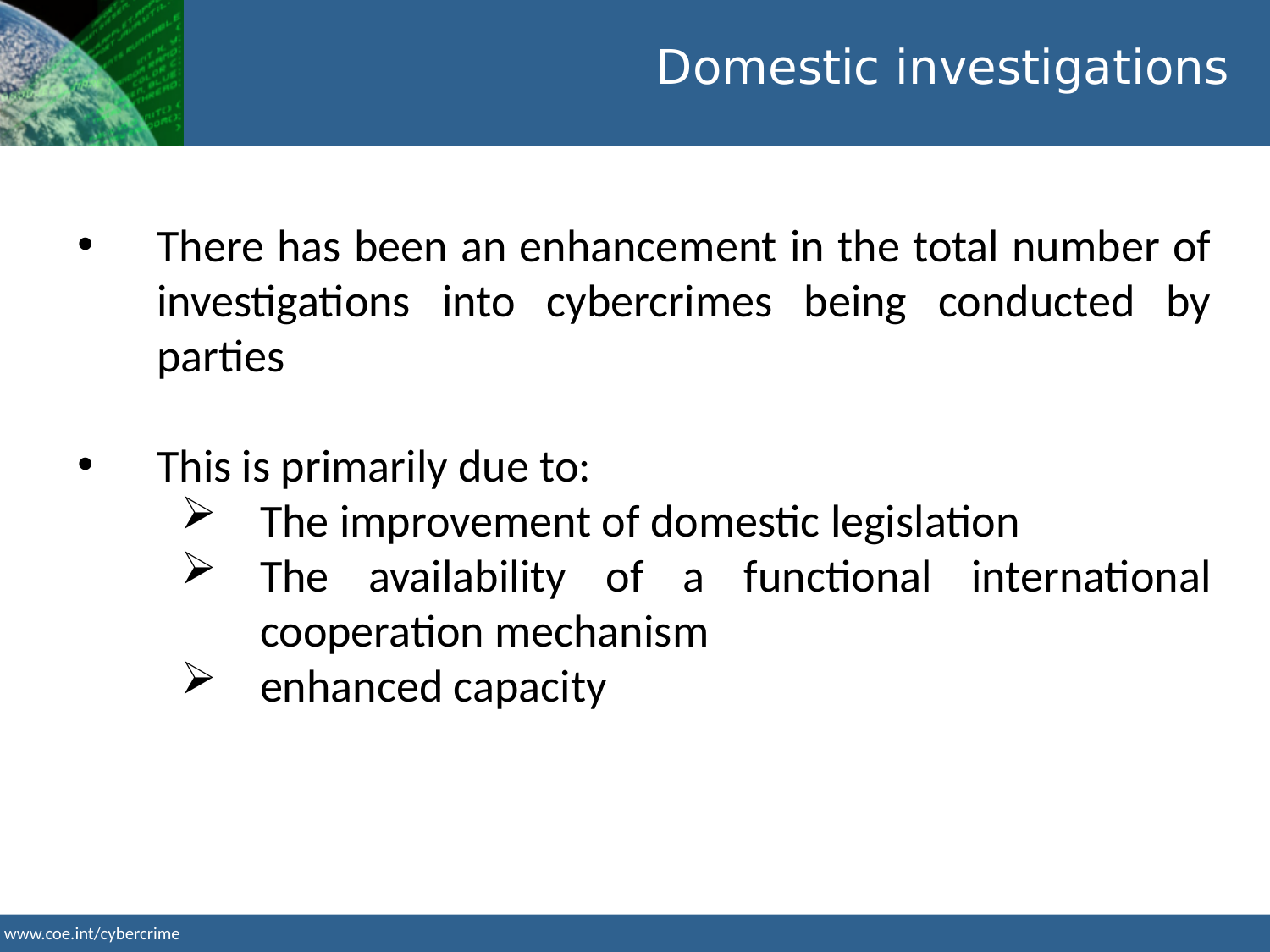

Domestic investigations
There has been an enhancement in the total number of investigations into cybercrimes being conducted by parties

This is primarily due to:
The improvement of domestic legislation
The availability of a functional international cooperation mechanism
enhanced capacity